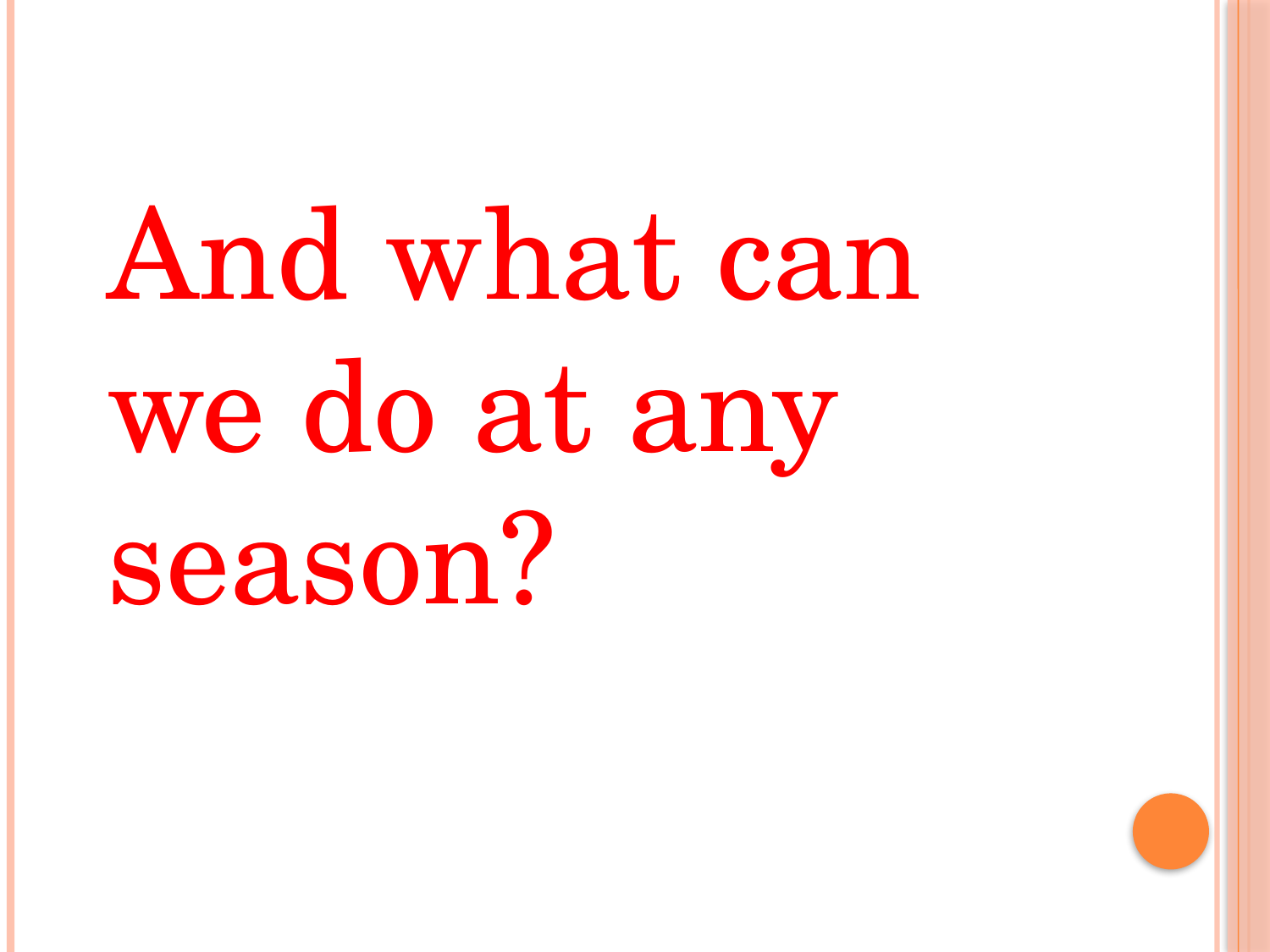

And what can we do at any season?